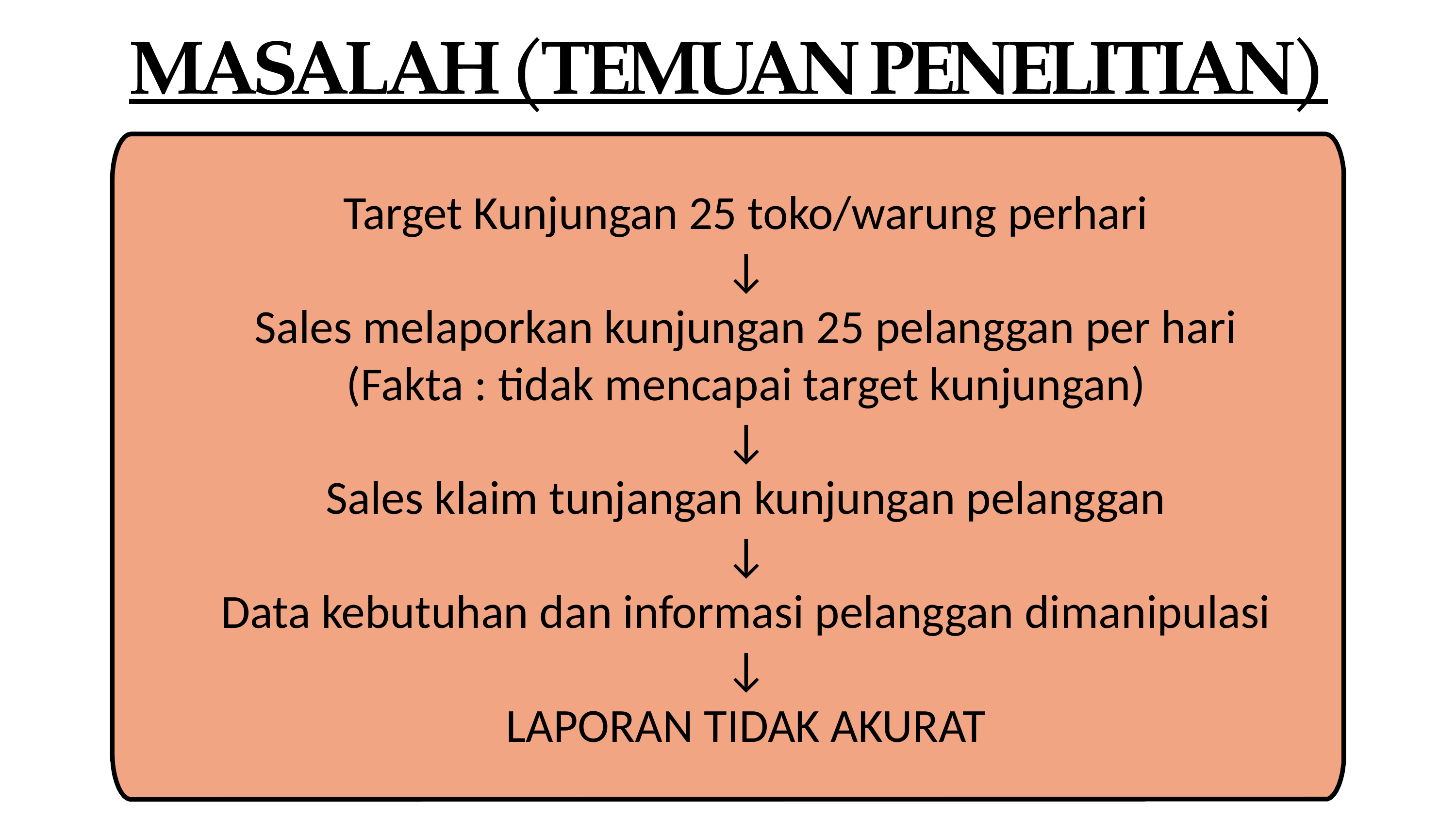

MASALAH (TEMUAN PENELITIAN)

Target Kunjungan 25 toko/warung perhari
↓
Sales melaporkan kunjungan 25 pelanggan per hari
(Fakta : tidak mencapai target kunjungan)
↓
Sales klaim tunjangan kunjungan pelanggan
↓
Data kebutuhan dan informasi pelanggan dimanipulasi
↓
LAPORAN TIDAK AKURAT